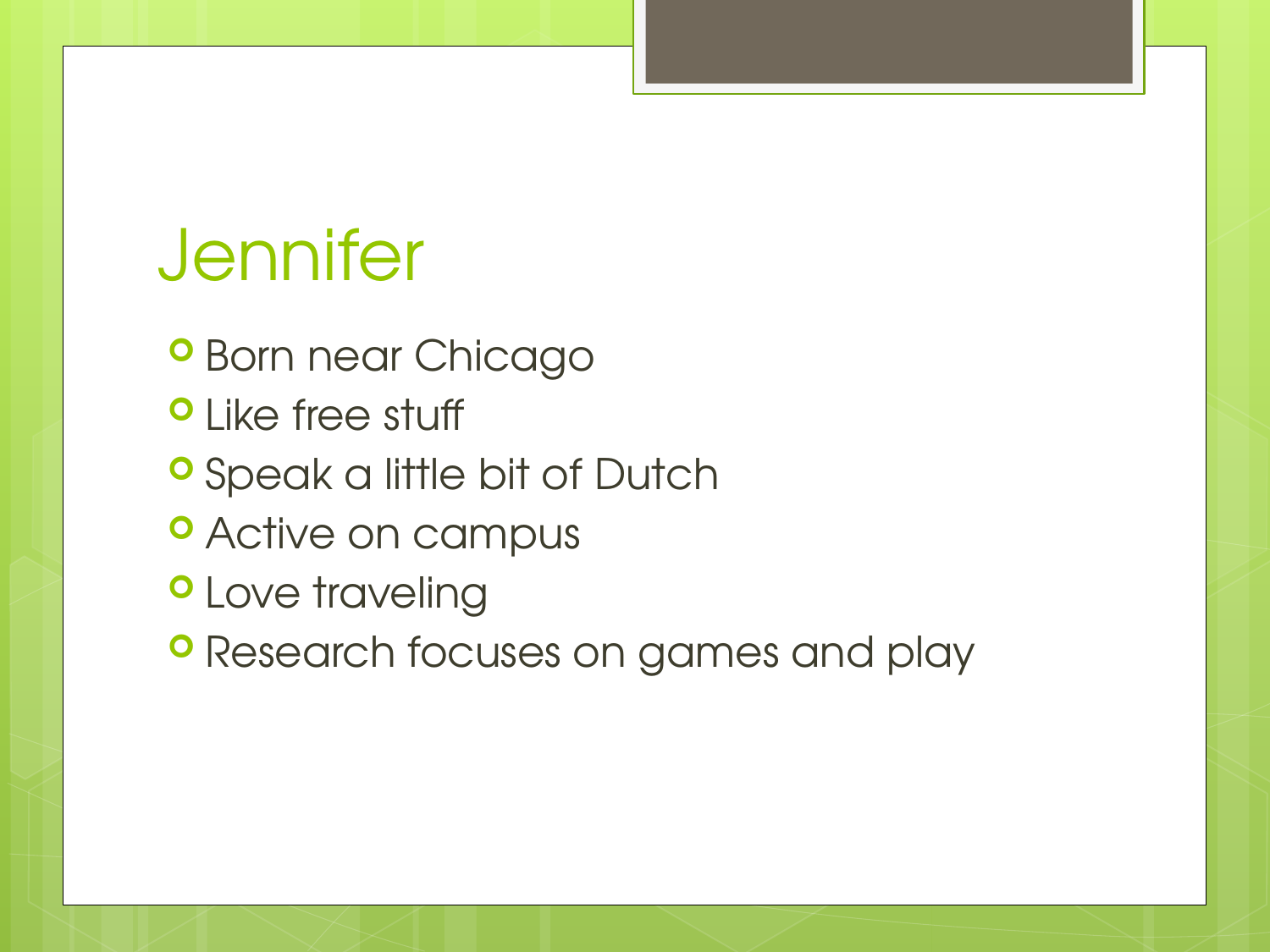

# Jennifer
Born near Chicago
Like free stuff
Speak a little bit of Dutch
Active on campus
Love traveling
Research focuses on games and play